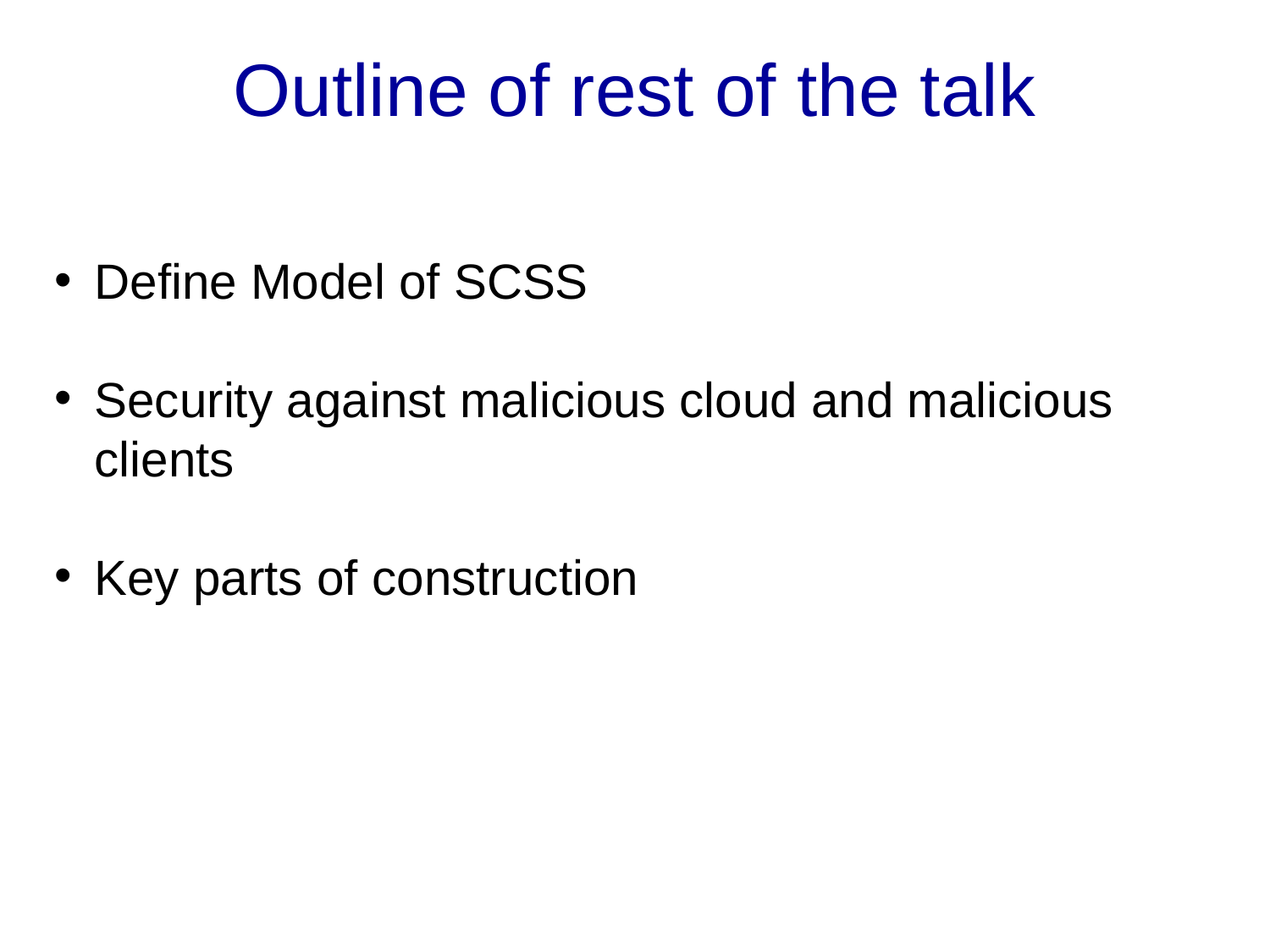

# Outline of rest of the talk
Define Model of SCSS

Security against malicious cloud and malicious clients

Key parts of construction